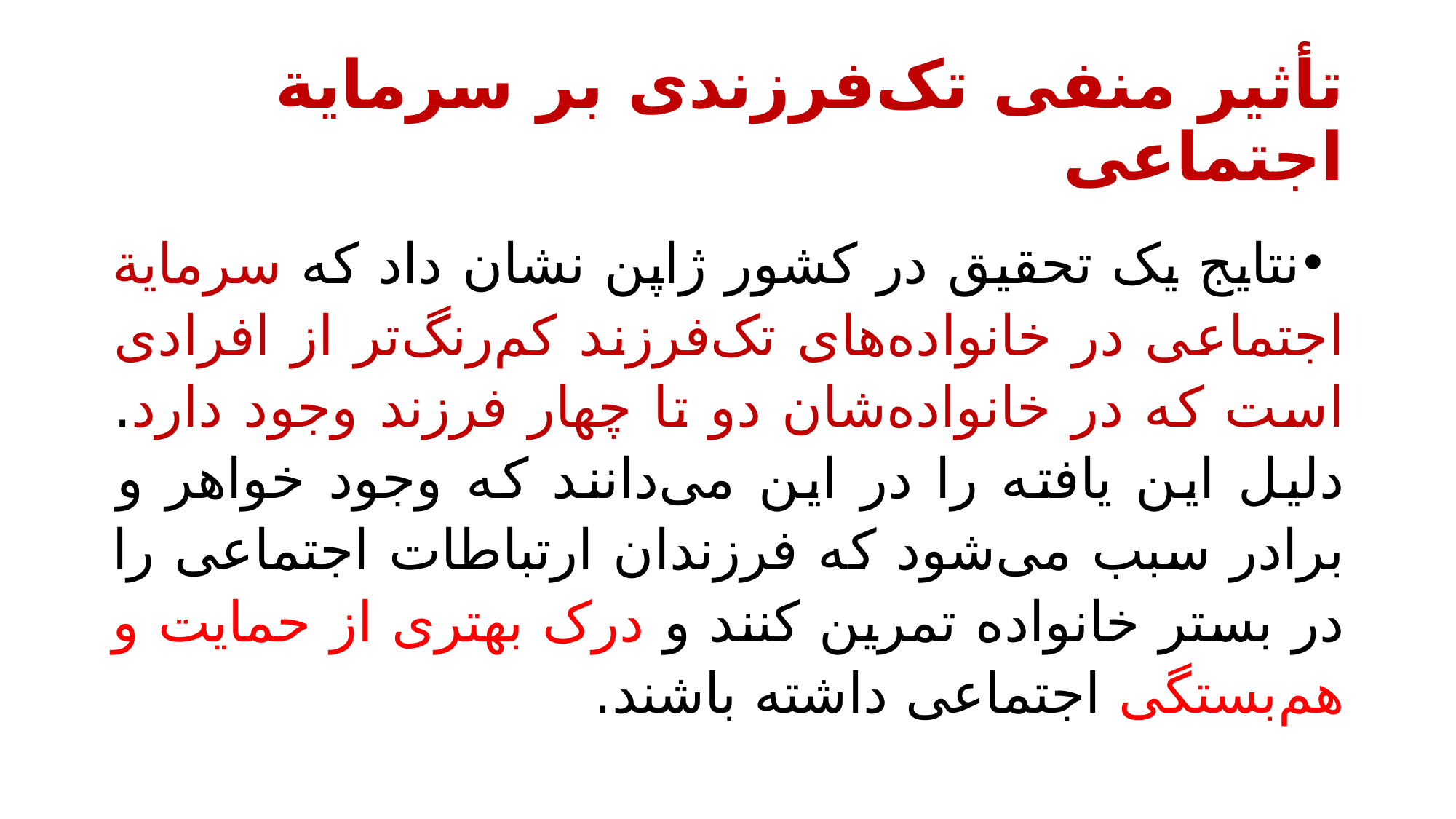

# تأثیر منفی تک‌فرزندی بر سرمایة اجتماعی
نتایج یک تحقیق در کشور ژاپن نشان داد که سرمایة اجتماعی در خانواده‌های تک‌فرزند کم‌رنگ‌تر از افرادی است که در خانواده‌شان دو تا چهار فرزند وجود دارد. دلیل این یافته را در این می‌دانند که وجود خواهر و برادر سبب می‌شود که فرزندان ارتباطات اجتماعی را در بستر خانواده تمرین کنند و درک بهتری از حمایت و هم‌بستگی اجتماعی داشته باشند.